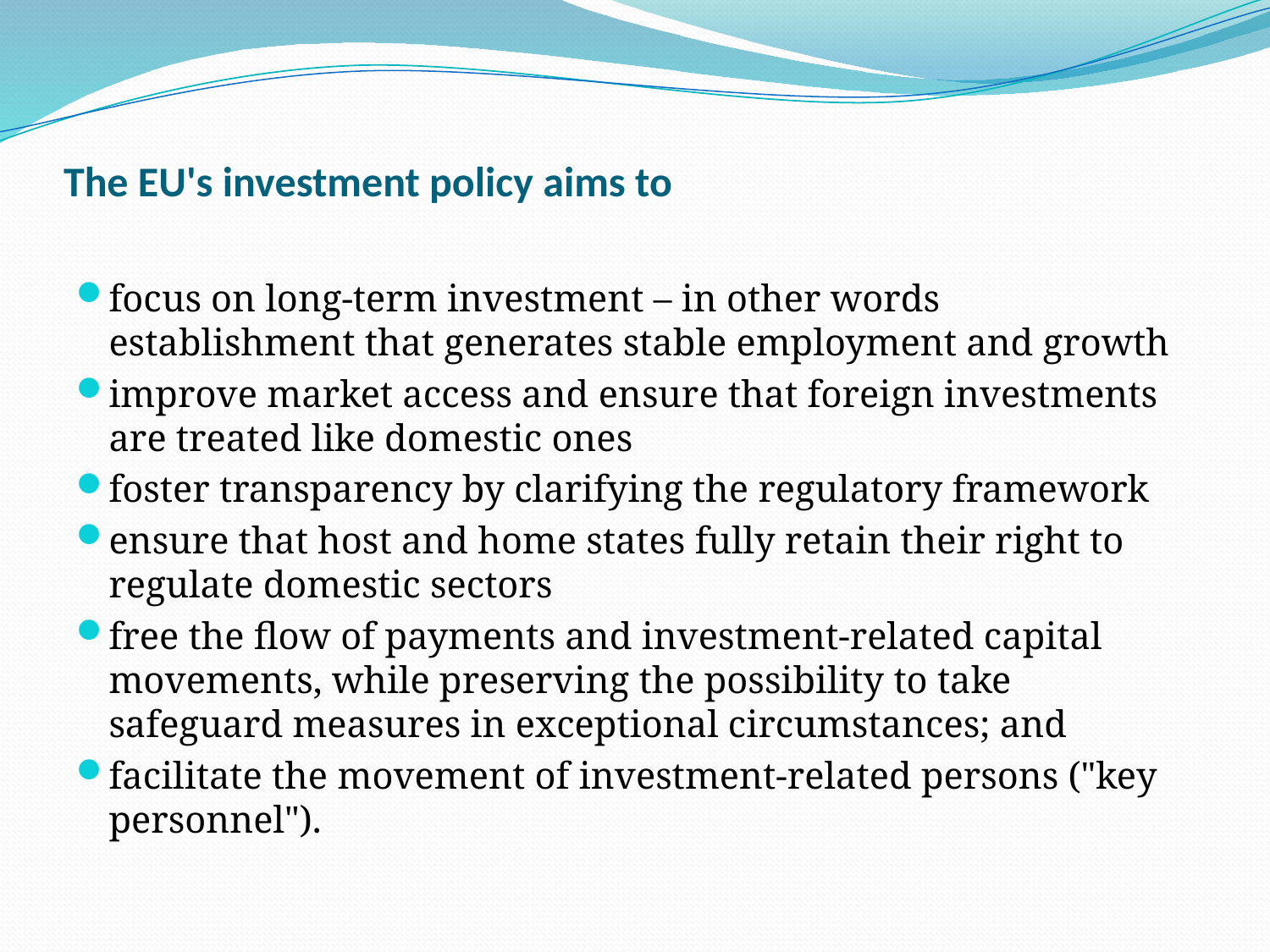

# The EU's investment policy aims to
focus on long-term investment – in other words establishment that generates stable employment and growth
improve market access and ensure that foreign investments are treated like domestic ones
foster transparency by clarifying the regulatory framework
ensure that host and home states fully retain their right to regulate domestic sectors
free the flow of payments and investment-related capital movements, while preserving the possibility to take safeguard measures in exceptional circumstances; and
facilitate the movement of investment-related persons ("key personnel").